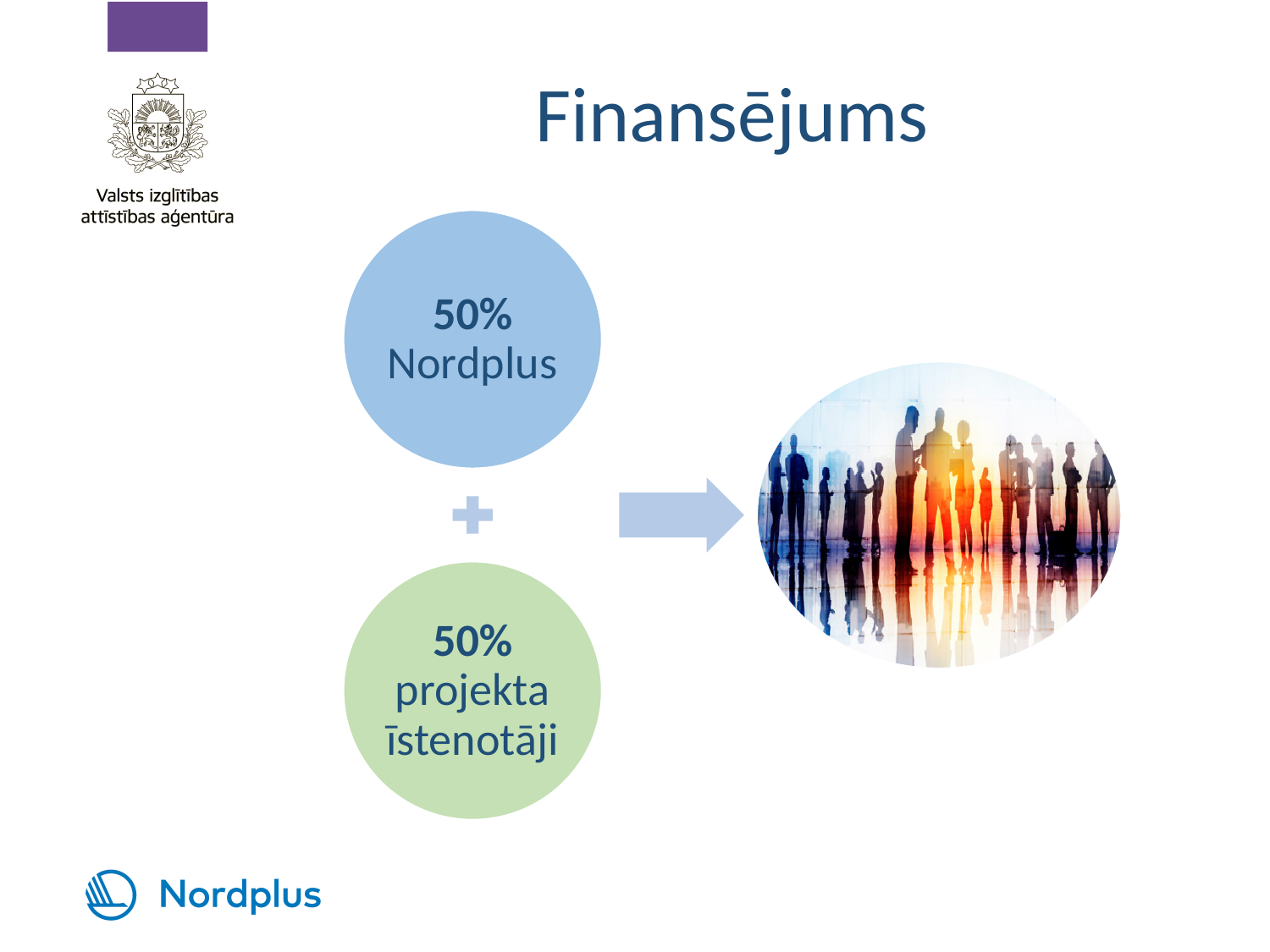

# Finansējums
50% Nordplus

50% projekta īstenotāji